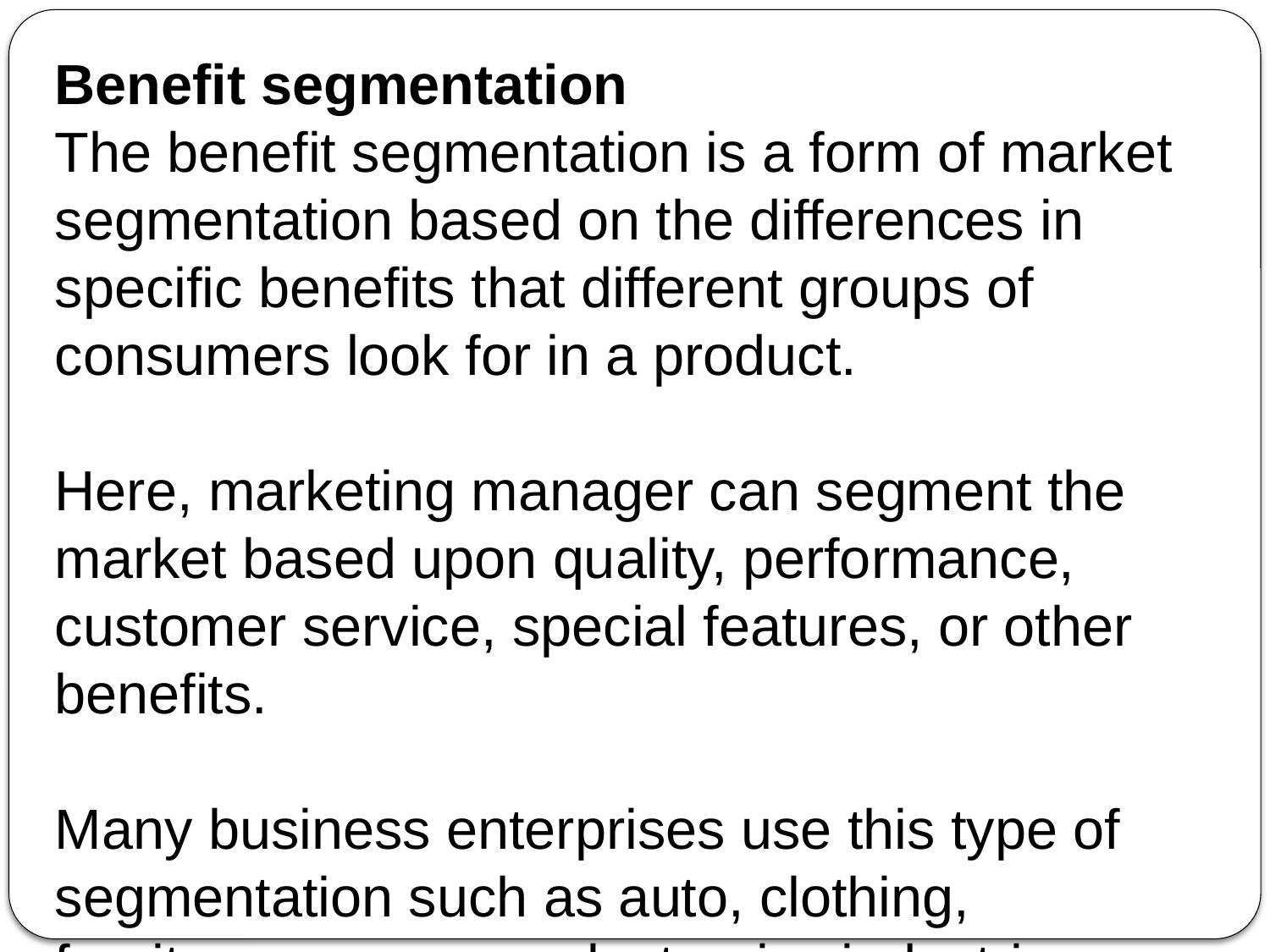

Benefit segmentation
The benefit segmentation is a form of market segmentation based on the differences in specific benefits that different groups of consumers look for in a product.

Here, marketing manager can segment the market based upon quality, performance, customer service, special features, or other benefits.

Many business enterprises use this type of segmentation such as auto, clothing, furniture, consumer electronics industries, etc.